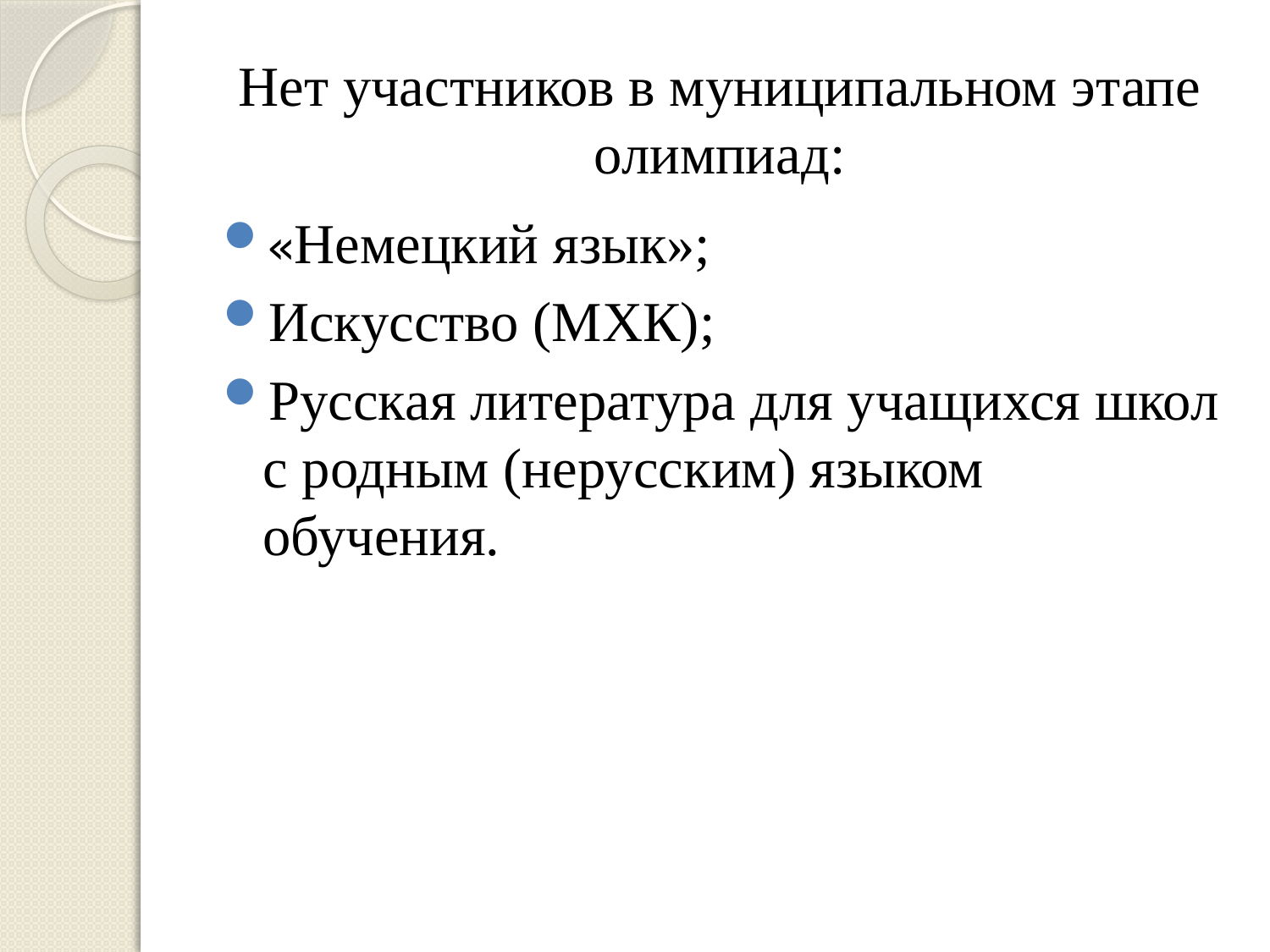

# Нет участников в муниципальном этапе олимпиад:
«Немецкий язык»;
Искусство (МХК);
Русская литература для учащихся школ с родным (нерусским) языком обучения.